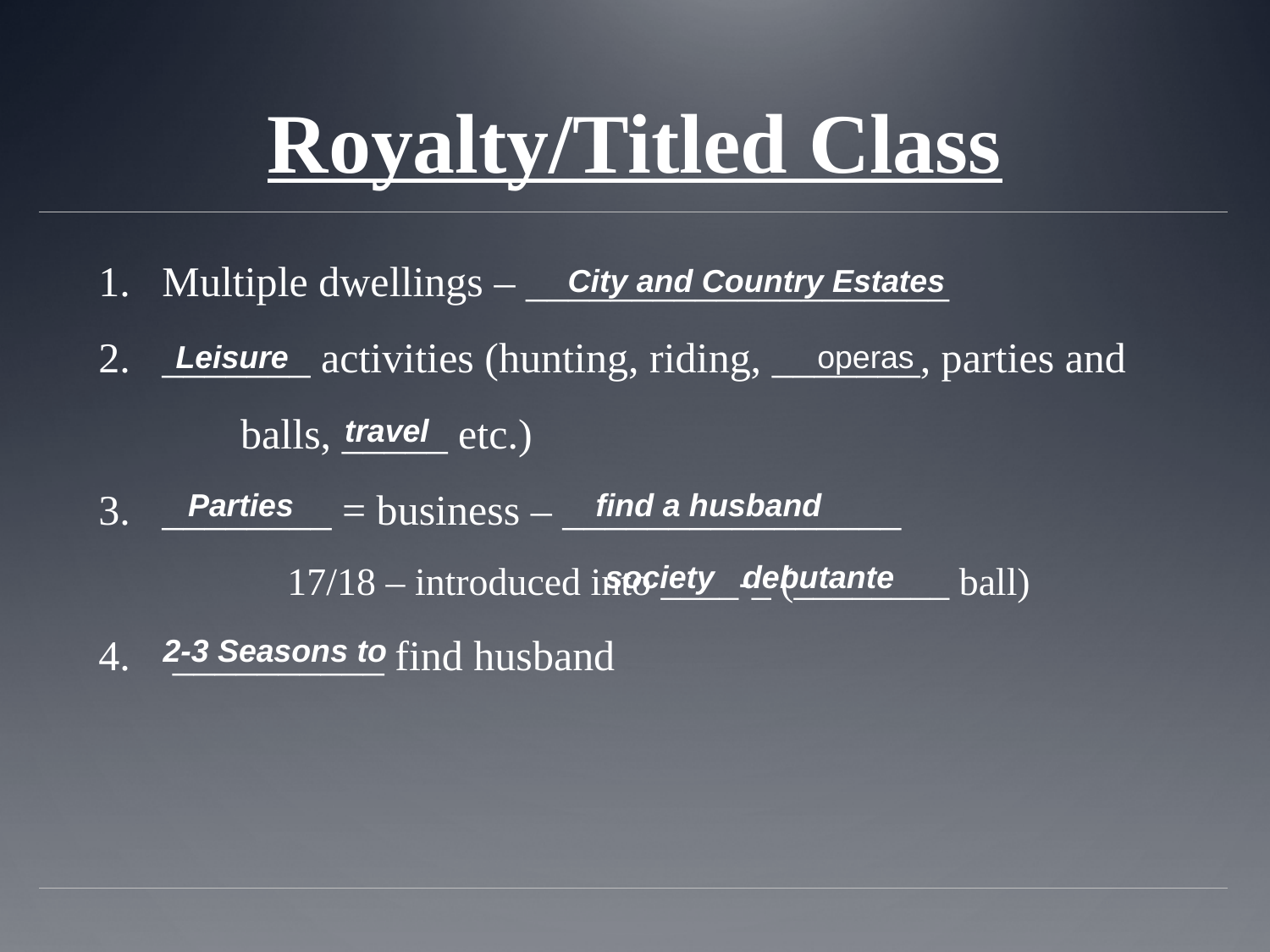

# Royalty/Titled Class
   Multiple dwellings – ____________________
   _______ activities (hunting, riding, _______, parties and 	balls, _____ etc.)
   ________ = business – ________________
		17/18 – introduced into ____-_ (________ ball)
    __________ find husband
City and Country Estates
Leisure
operas
travel
Parties
find a husband
society
debutante
2-3 Seasons to